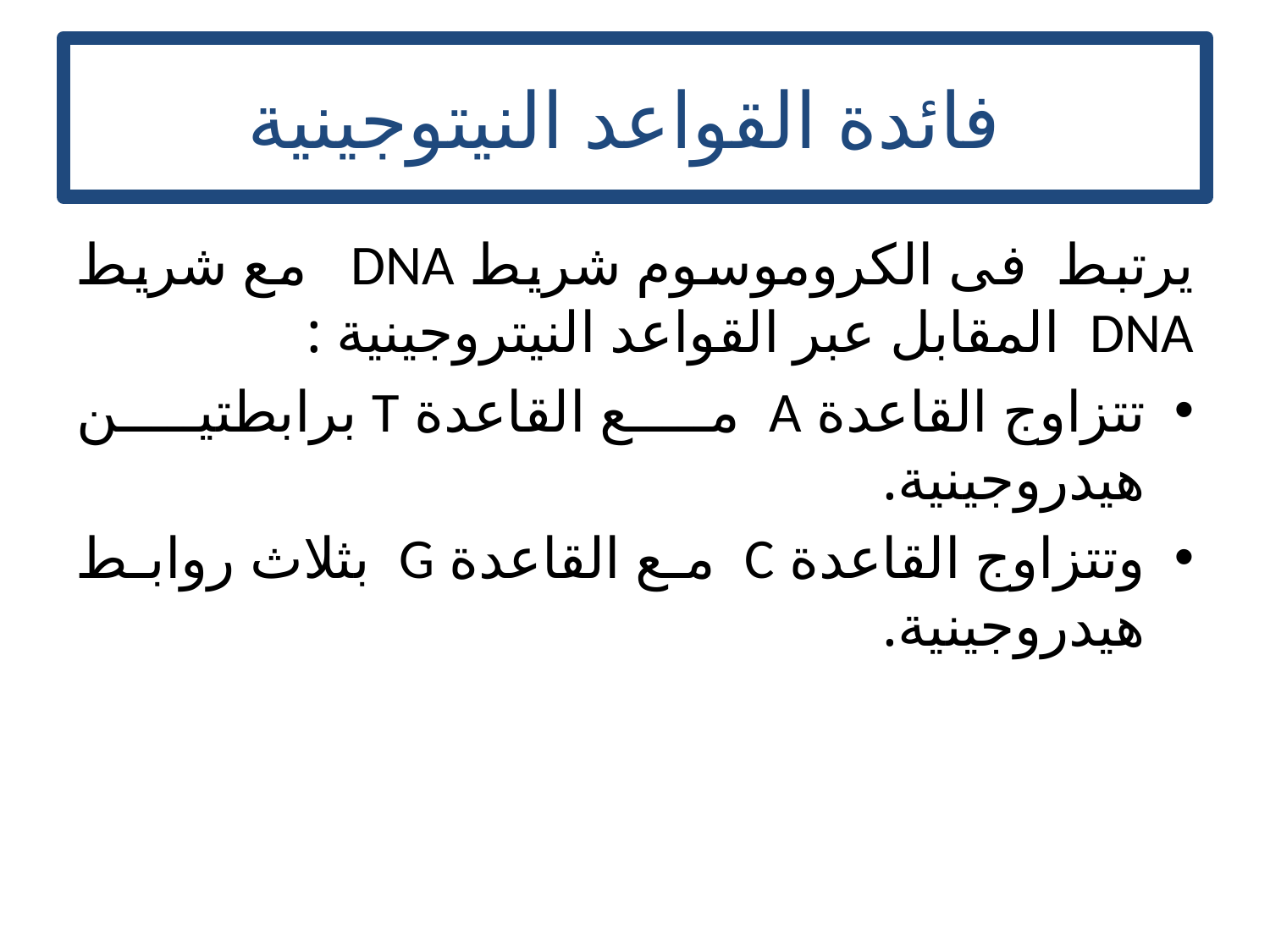

# فائدة القواعد النيتوجينية
يرتبط  فى الكروموسوم شريط DNA   مع شريط DNA  المقابل عبر القواعد النيتروجينية :
تتزاوج القاعدة A  مع القاعدة T برابطتين هيدروجينية.
وتتزاوج القاعدة C  مع القاعدة G  بثلاث روابط هيدروجينية.